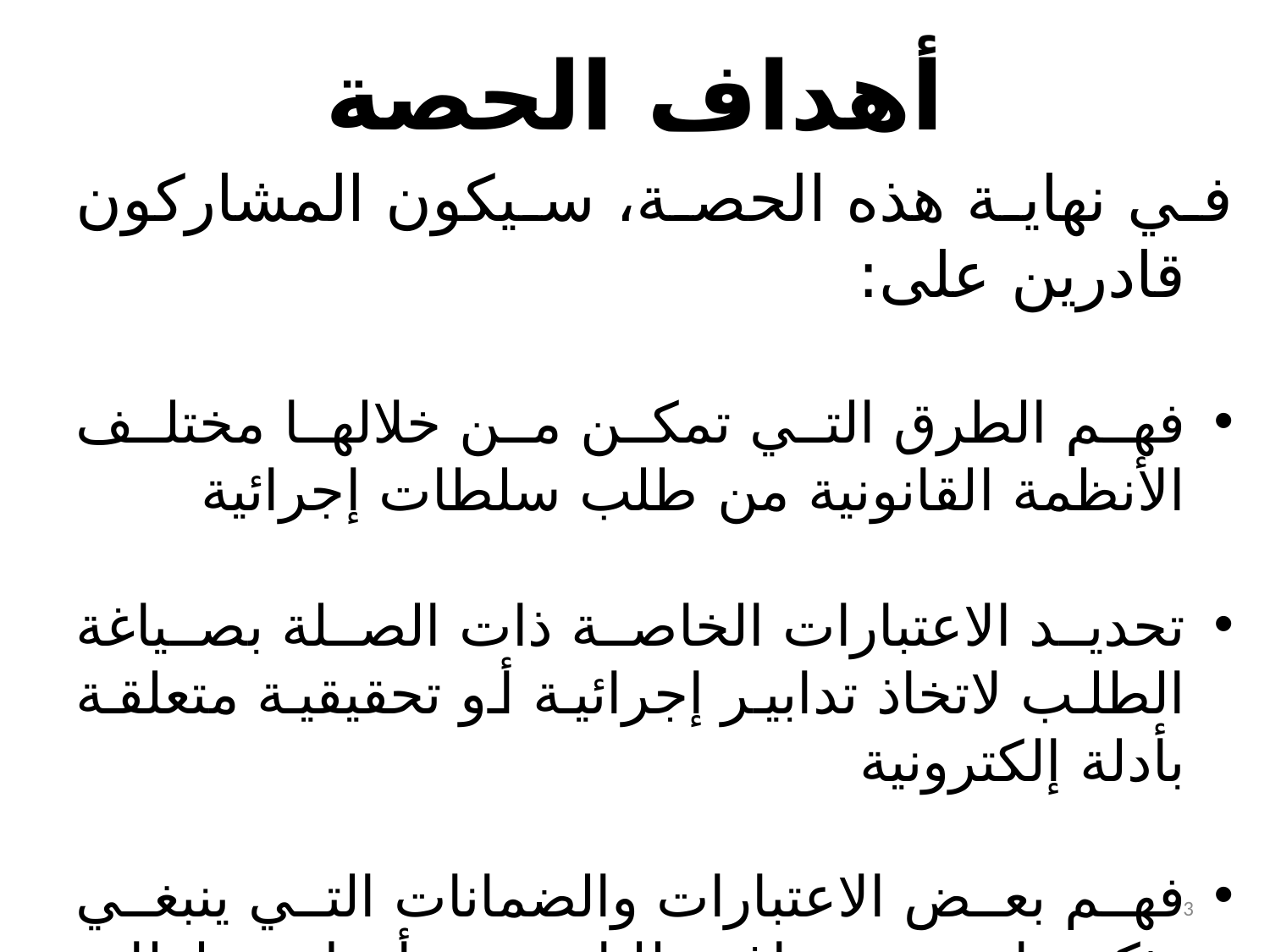

أهداف الحصة
في نهاية هذه الحصة، سيكون المشاركون قادرين على:

فهم الطرق التي تمكن من خلالها مختلف الأنظمة القانونية من طلب سلطات إجرائية

تحديد الاعتبارات الخاصة ذات الصلة بصياغة الطلب لاتخاذ تدابير إجرائية أو تحقيقية متعلقة بأدلة إلكترونية

فهم بعض الاعتبارات والضمانات التي ينبغي تذكرها عند صياغة طلبات من أجل سلطات إجرائية
3